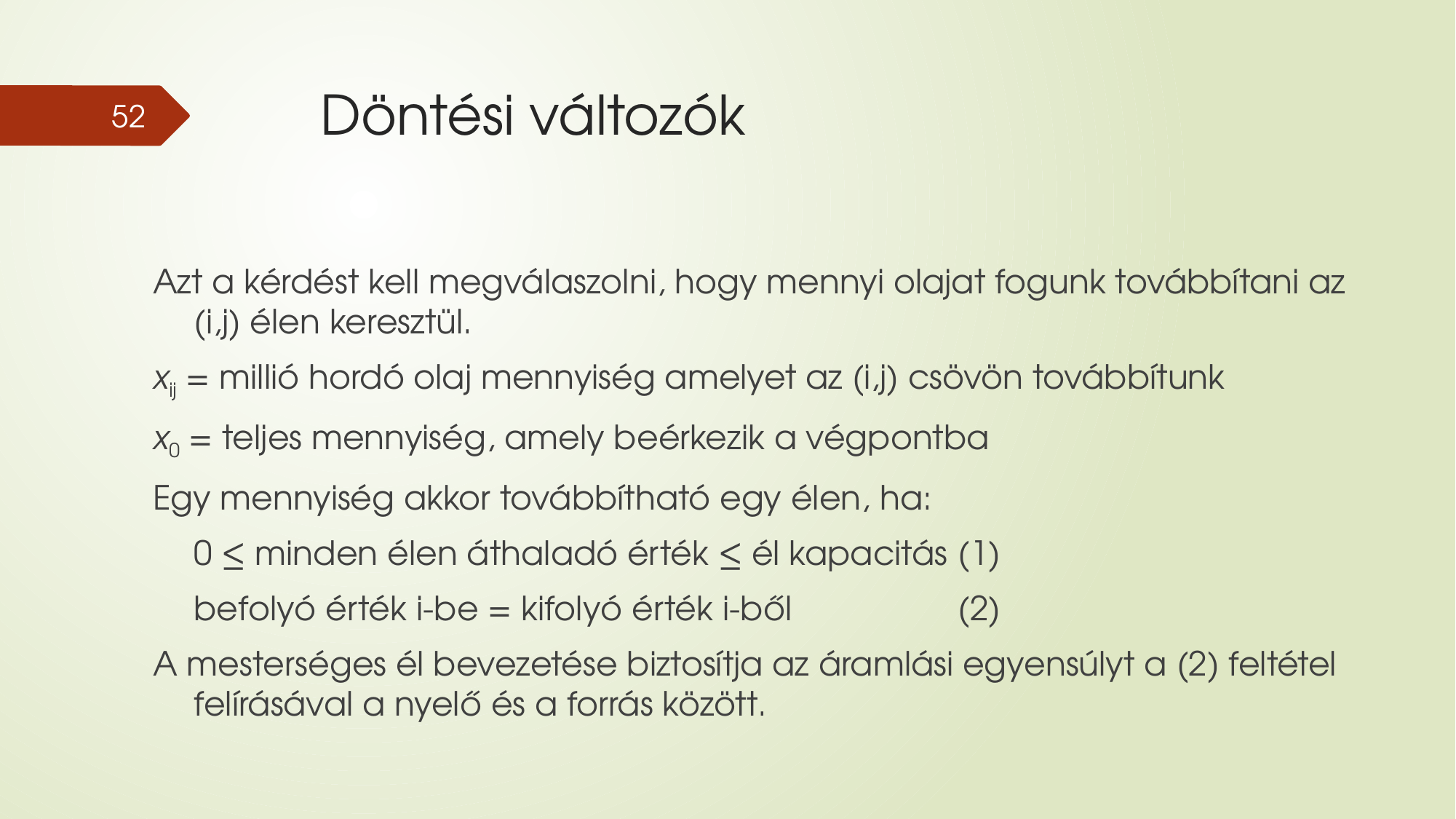

# Döntési változók
52
Azt a kérdést kell megválaszolni, hogy mennyi olajat fogunk továbbítani az (i,j) élen keresztül.
xij = millió hordó olaj mennyiség amelyet az (i,j) csövön továbbítunk
x0 = teljes mennyiség, amely beérkezik a végpontba
Egy mennyiség akkor továbbítható egy élen, ha:
	0 ≤ minden élen áthaladó érték ≤ él kapacitás	(1)
	befolyó érték i-be = kifolyó érték i-ből		(2)
A mesterséges él bevezetése biztosítja az áramlási egyensúlyt a (2) feltétel felírásával a nyelő és a forrás között.